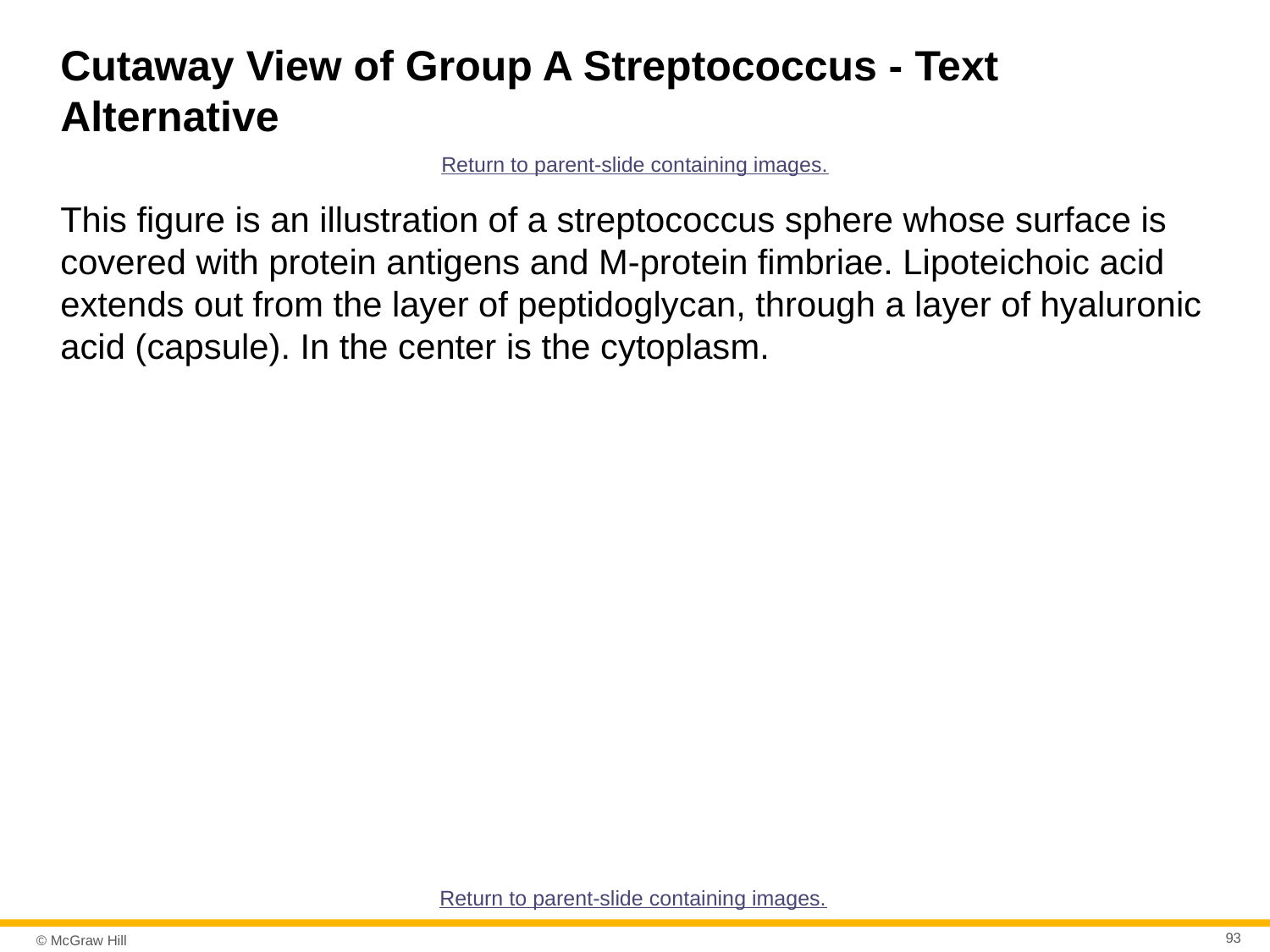

# Cutaway View of Group A Streptococcus - Text Alternative
Return to parent-slide containing images.
This figure is an illustration of a streptococcus sphere whose surface is covered with protein antigens and M-protein fimbriae. Lipoteichoic acid extends out from the layer of peptidoglycan, through a layer of hyaluronic acid (capsule). In the center is the cytoplasm.
Return to parent-slide containing images.